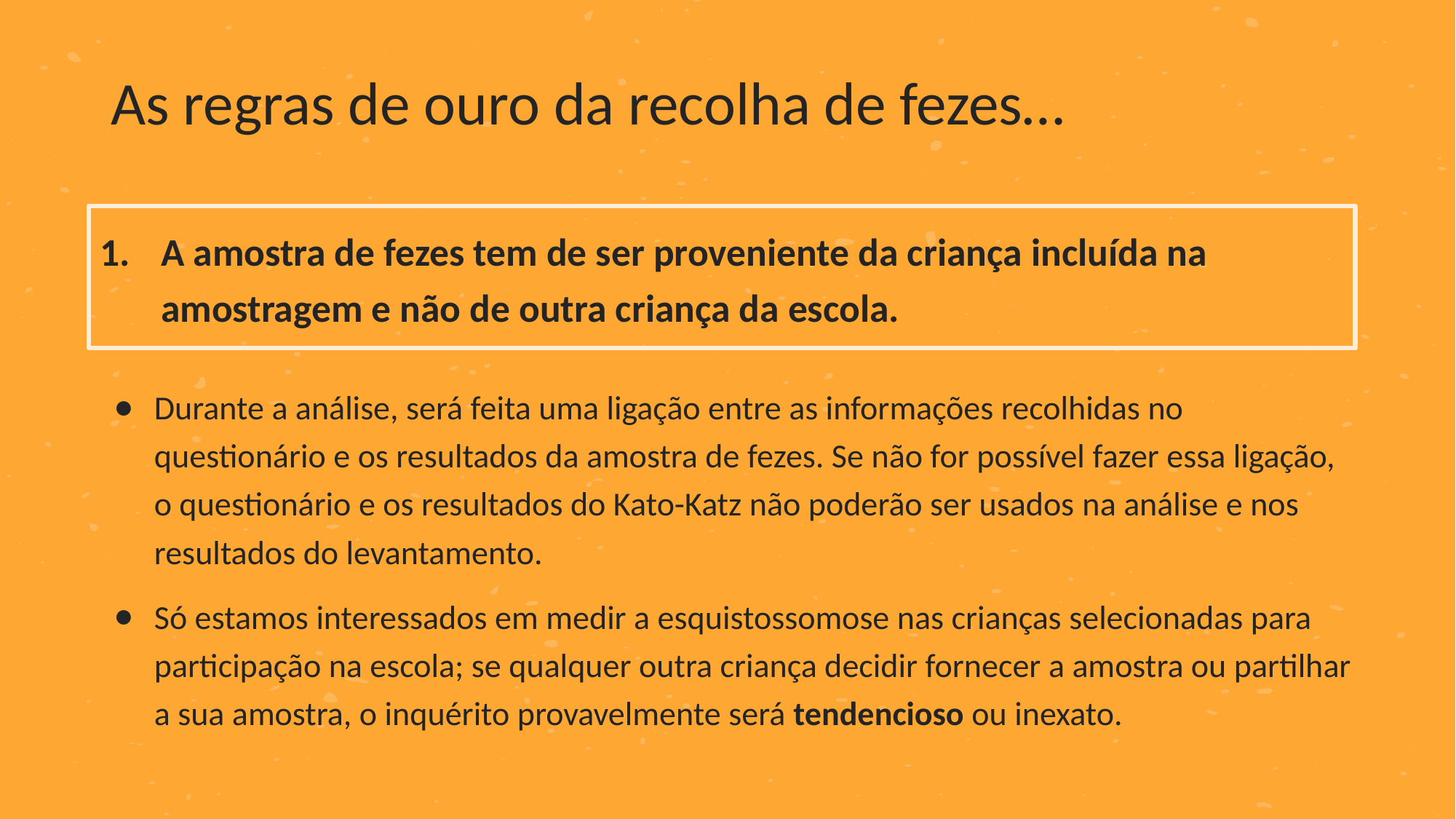

As regras de ouro da recolha de fezes…

A amostra de fezes tem de ser proveniente da criança incluída na amostragem e não de outra criança da escola.

Durante a análise, será feita uma ligação entre as informações recolhidas no questionário e os resultados da amostra de fezes. Se não for possível fazer essa ligação, o questionário e os resultados do Kato-Katz não poderão ser usados ​​na análise e nos resultados do levantamento.
Só estamos interessados em medir a esquistossomose nas crianças selecionadas para participação na escola; se qualquer outra criança decidir fornecer a amostra ou partilhar a sua amostra, o inquérito provavelmente será tendencioso ou inexato.